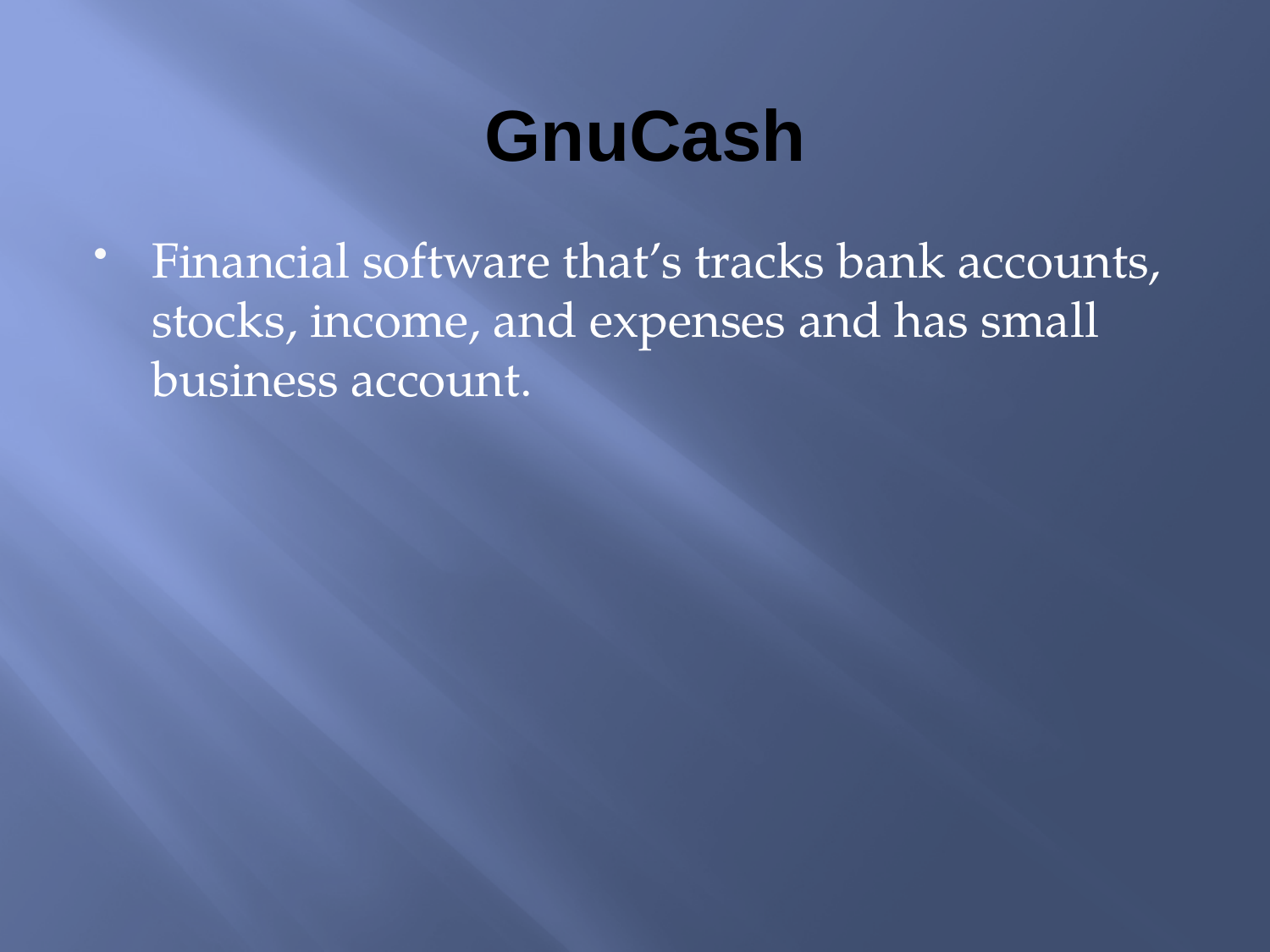

# GnuCash
Financial software that’s tracks bank accounts, stocks, income, and expenses and has small business account.